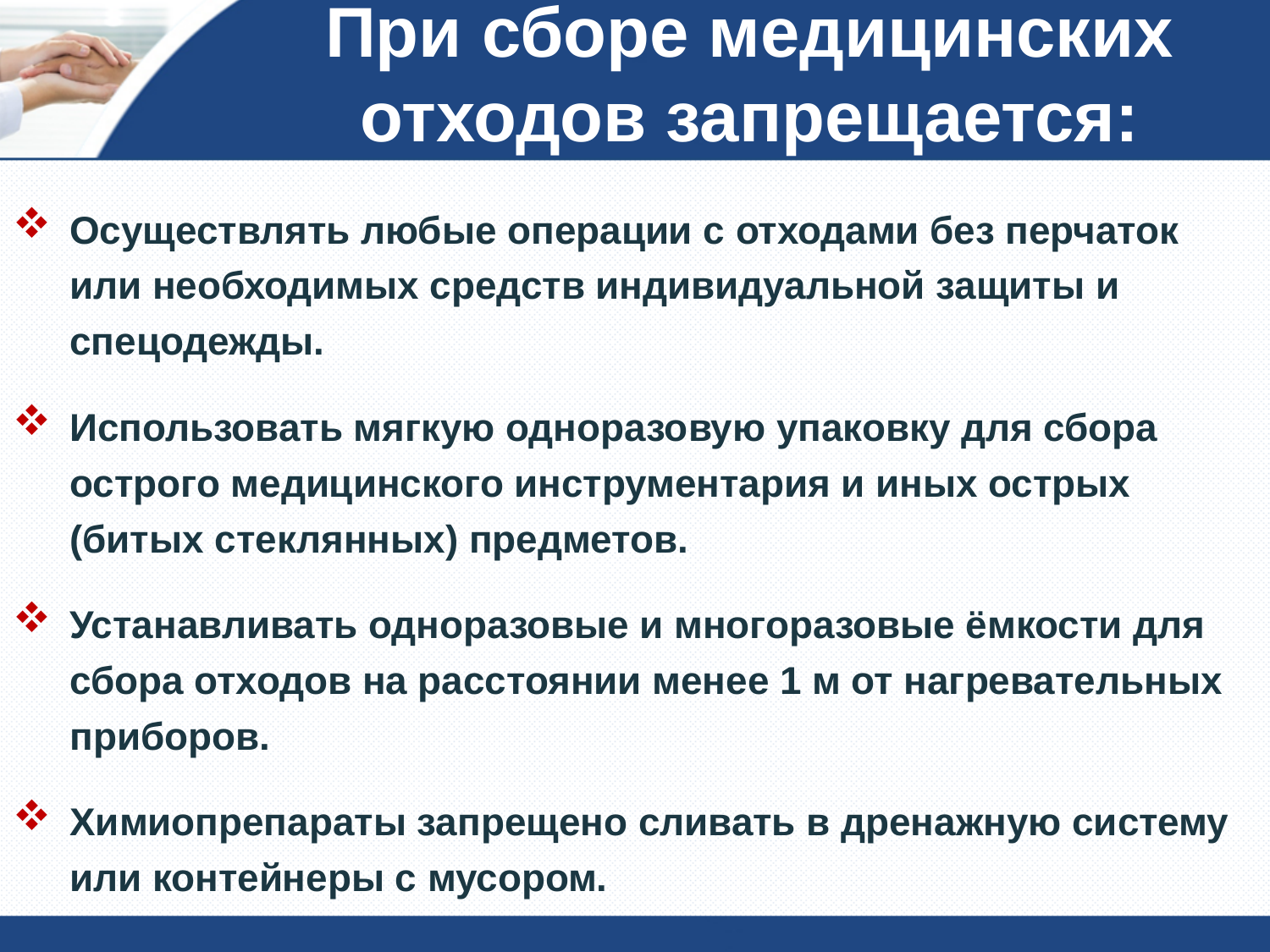

# При сборе медицинских отходов запрещается:
Осуществлять любые операции с отходами без перчаток или необходимых средств индивидуальной защиты и спецодежды.
Использовать мягкую одноразовую упаковку для сбора острого медицинского инструментария и иных острых (битых стеклянных) предметов.
Устанавливать одноразовые и многоразовые ёмкости для сбора отходов на расстоянии менее 1 м от нагревательных приборов.
Химиопрепараты запрещено сливать в дренажную систему или контейнеры с мусором.